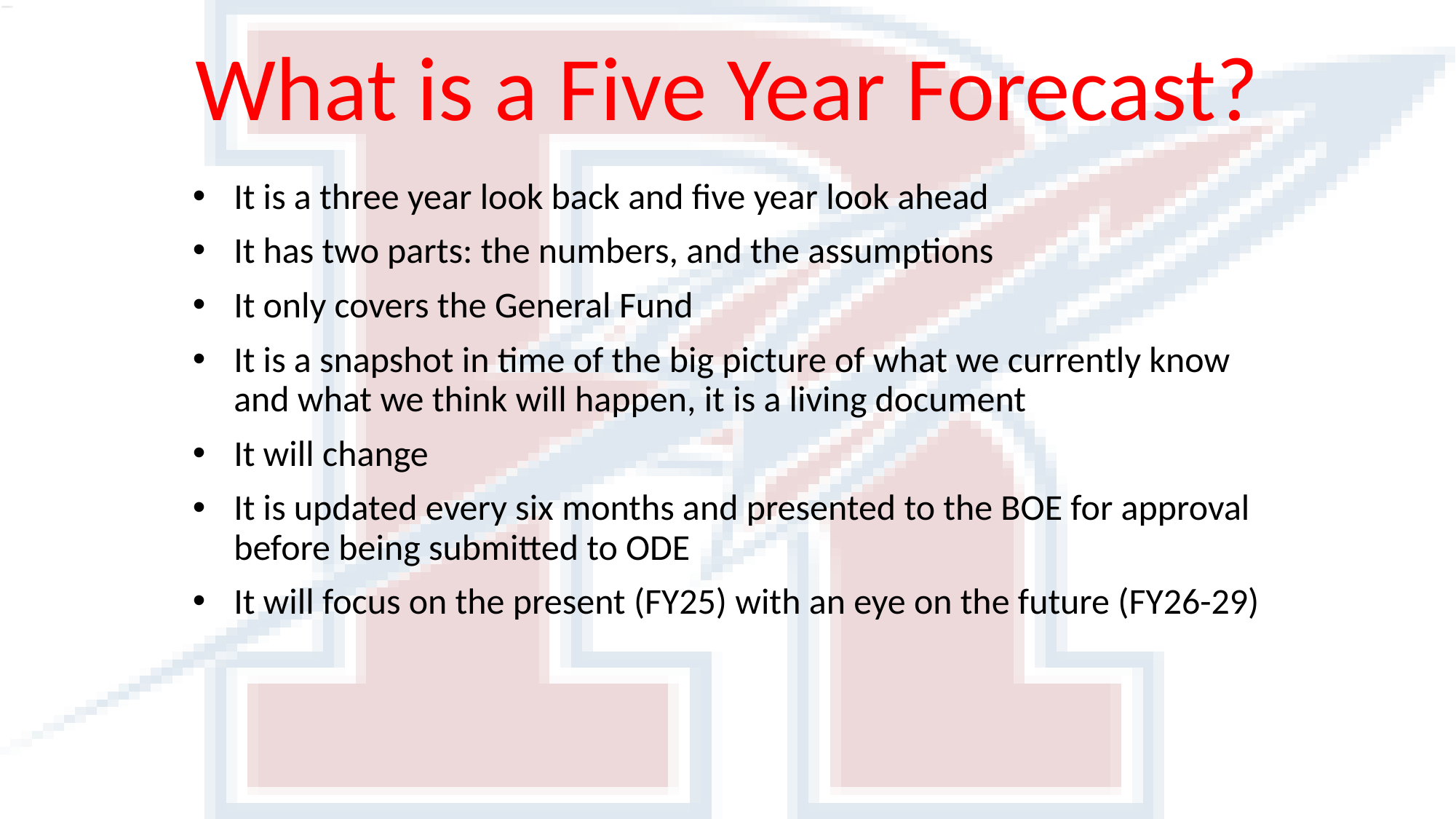

# What is a Five Year Forecast?
It is a three year look back and five year look ahead
It has two parts: the numbers, and the assumptions
It only covers the General Fund
It is a snapshot in time of the big picture of what we currently know and what we think will happen, it is a living document
It will change
It is updated every six months and presented to the BOE for approval before being submitted to ODE
It will focus on the present (FY25) with an eye on the future (FY26-29)